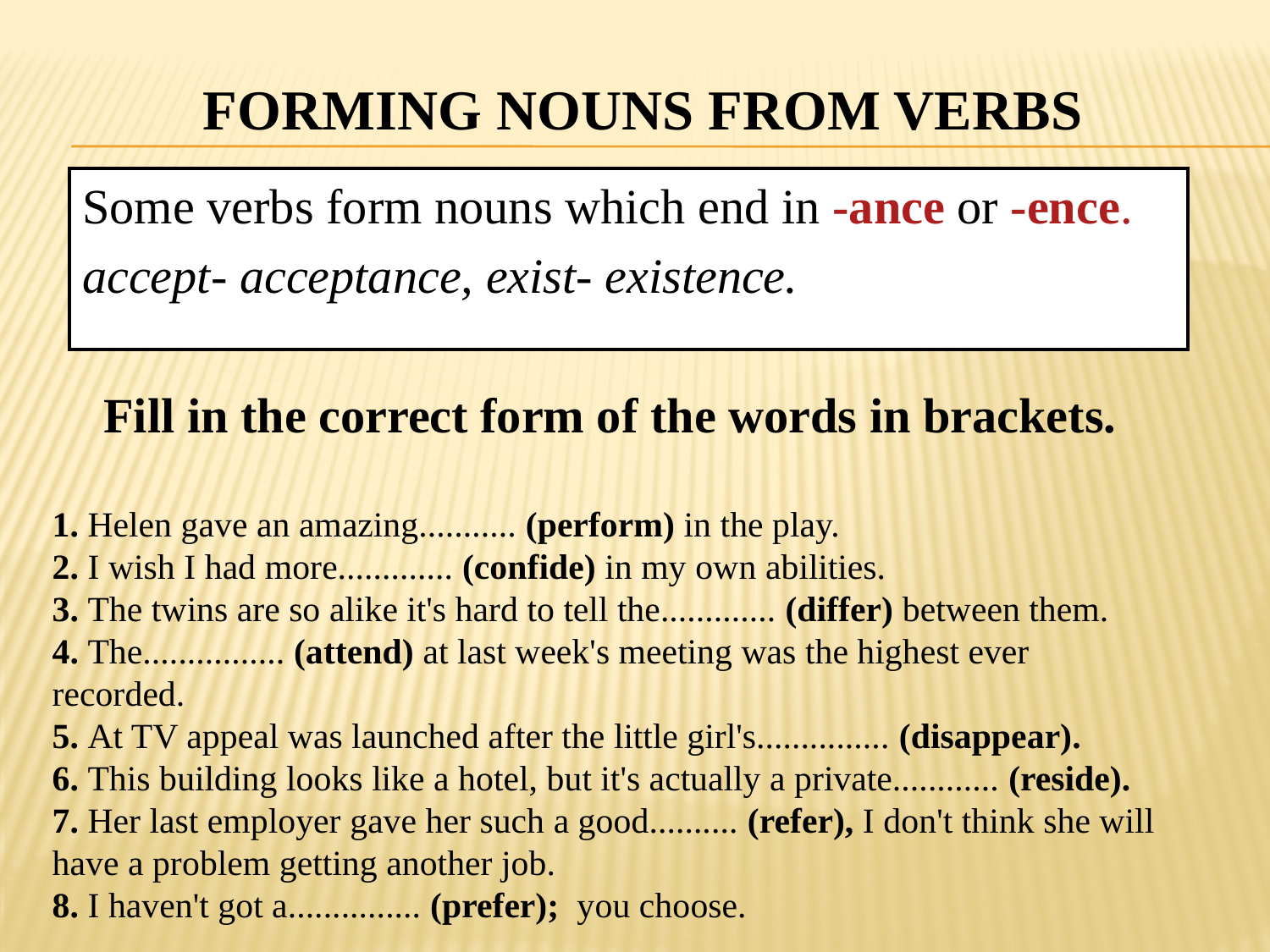

# Forming Nouns from Verbs
Some verbs form nouns which end in -ance or -ence.
accept- acceptance, exist- existence.
Fill in the correct form of the words in brackets.

1. Helen gave an amazing........... (perform) in the play.
2. I wish I had more............. (confide) in my own abilities.
3. The twins are so alike it's hard to tell the............. (differ) between them.
4. The................ (attend) at last week's meeting was the highest ever recorded.
5. At TV appeal was launched after the little girl's............... (disappear).
6. This building looks like a hotel, but it's actually a private............ (reside).
7. Her last employer gave her such a good.......... (refer), I don't think she will have a problem getting another job.
8. I haven't got a............... (prefer);  you choose.